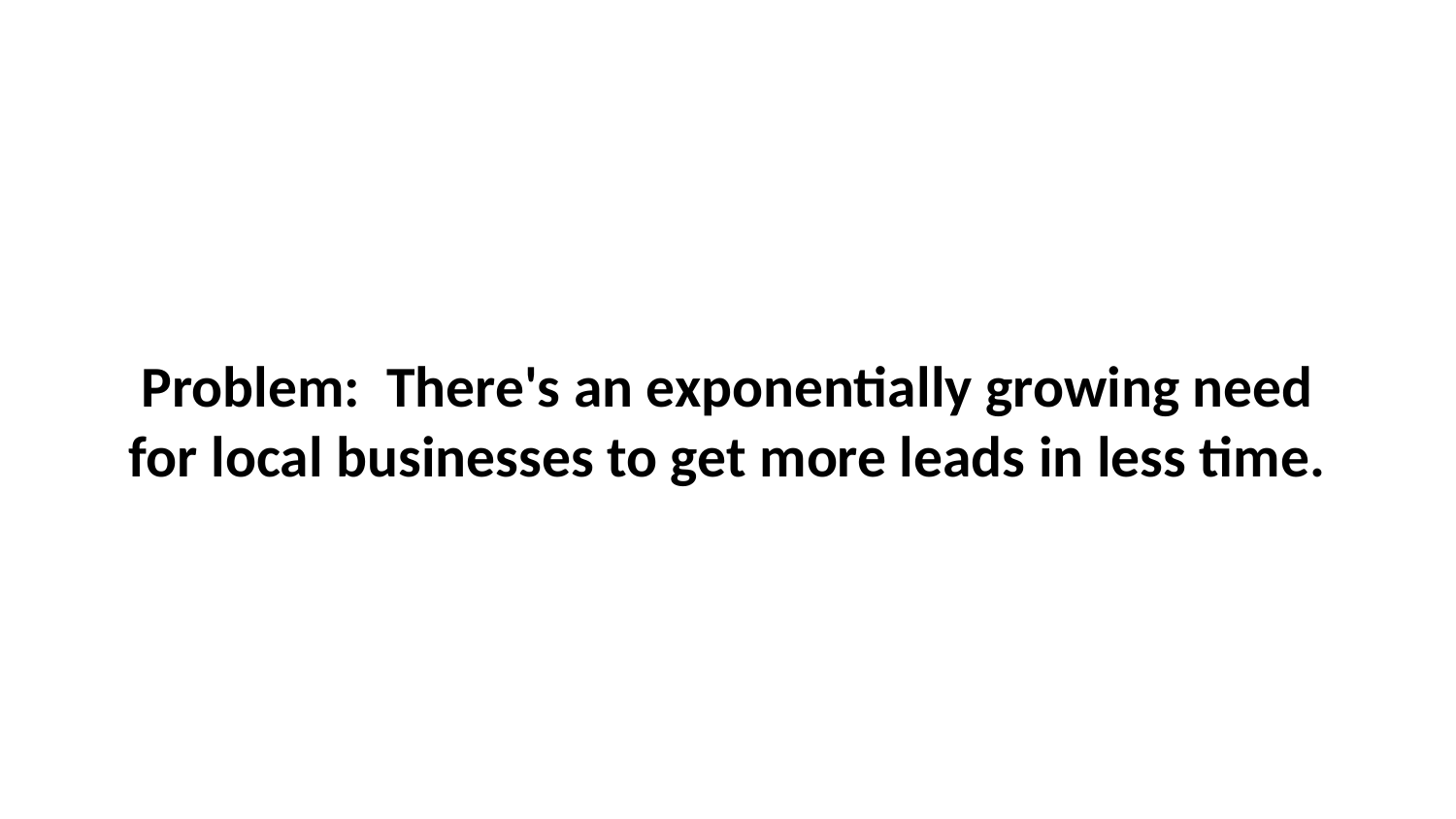

# Problem:  There's an exponentially growing need for local businesses to get more leads in less time.